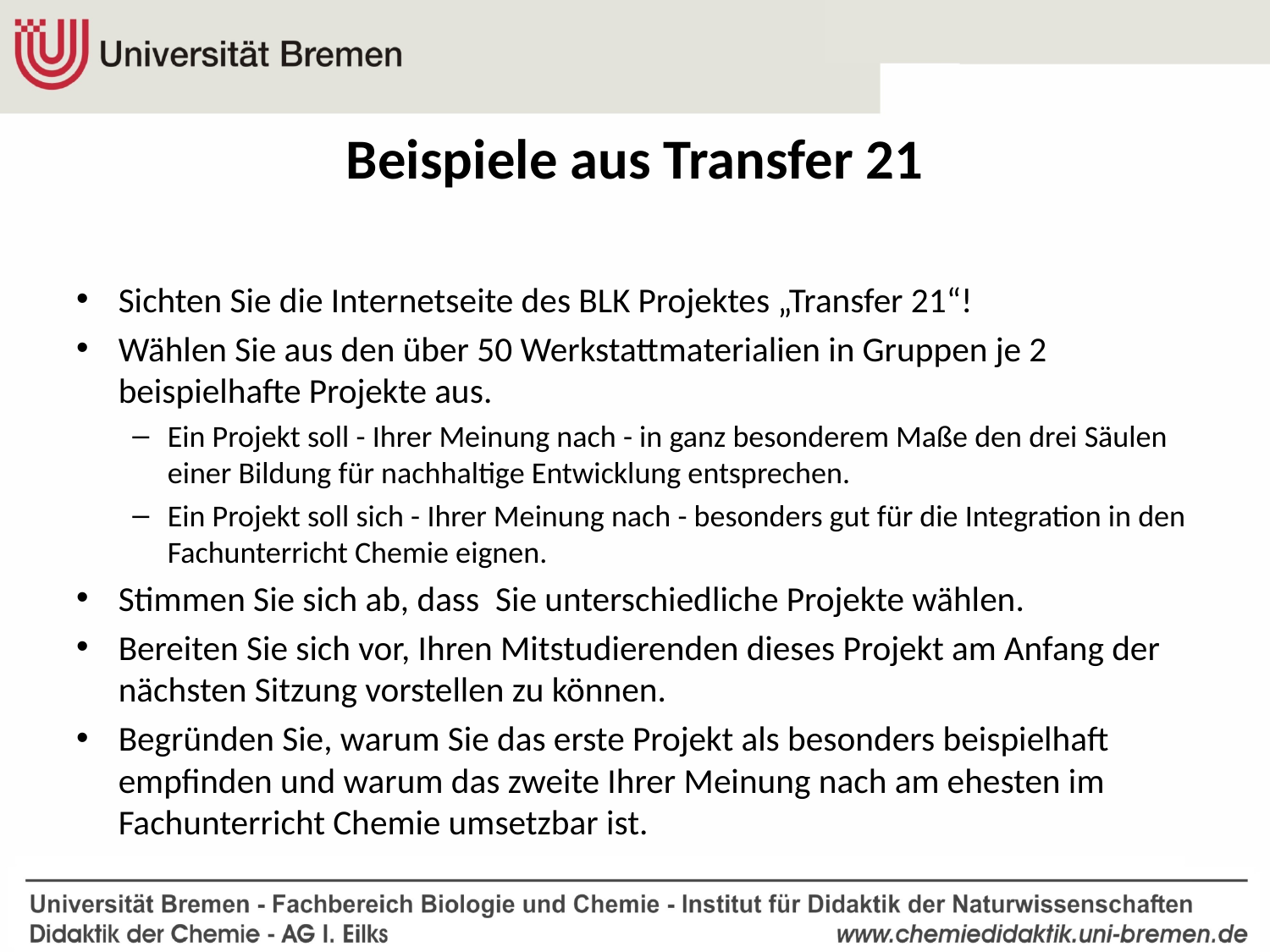

# Beispiele aus Transfer 21

Sichten Sie die Internetseite des BLK Projektes „Transfer 21“!
Wählen Sie aus den über 50 Werkstattmaterialien in Gruppen je 2 beispielhafte Projekte aus.
Ein Projekt soll - Ihrer Meinung nach - in ganz besonderem Maße den drei Säulen einer Bildung für nachhaltige Entwicklung entsprechen.
Ein Projekt soll sich - Ihrer Meinung nach - besonders gut für die Integration in den Fachunterricht Chemie eignen.
Stimmen Sie sich ab, dass  Sie unterschiedliche Projekte wählen.
Bereiten Sie sich vor, Ihren Mitstudierenden dieses Projekt am Anfang der nächsten Sitzung vorstellen zu können.
Begründen Sie, warum Sie das erste Projekt als besonders beispielhaft empfinden und warum das zweite Ihrer Meinung nach am ehesten im Fachunterricht Chemie umsetzbar ist.